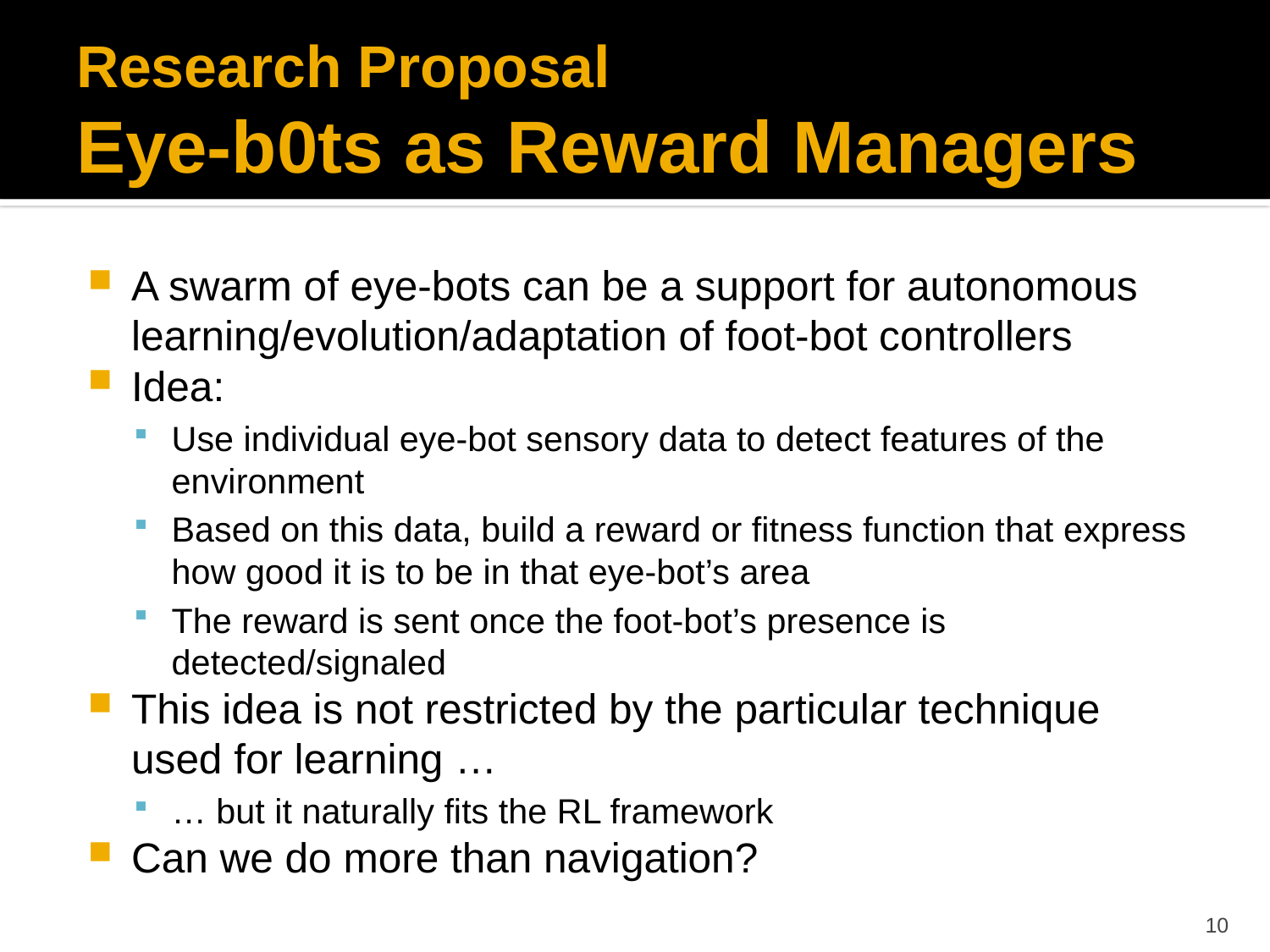

# Research Proposal Eye-b0ts as Reward Managers
A swarm of eye-bots can be a support for autonomous learning/evolution/adaptation of foot-bot controllers
Idea:
Use individual eye-bot sensory data to detect features of the environment
Based on this data, build a reward or fitness function that express how good it is to be in that eye-bot’s area
The reward is sent once the foot-bot’s presence is detected/signaled
This idea is not restricted by the particular technique used for learning …
… but it naturally fits the RL framework
Can we do more than navigation?
10